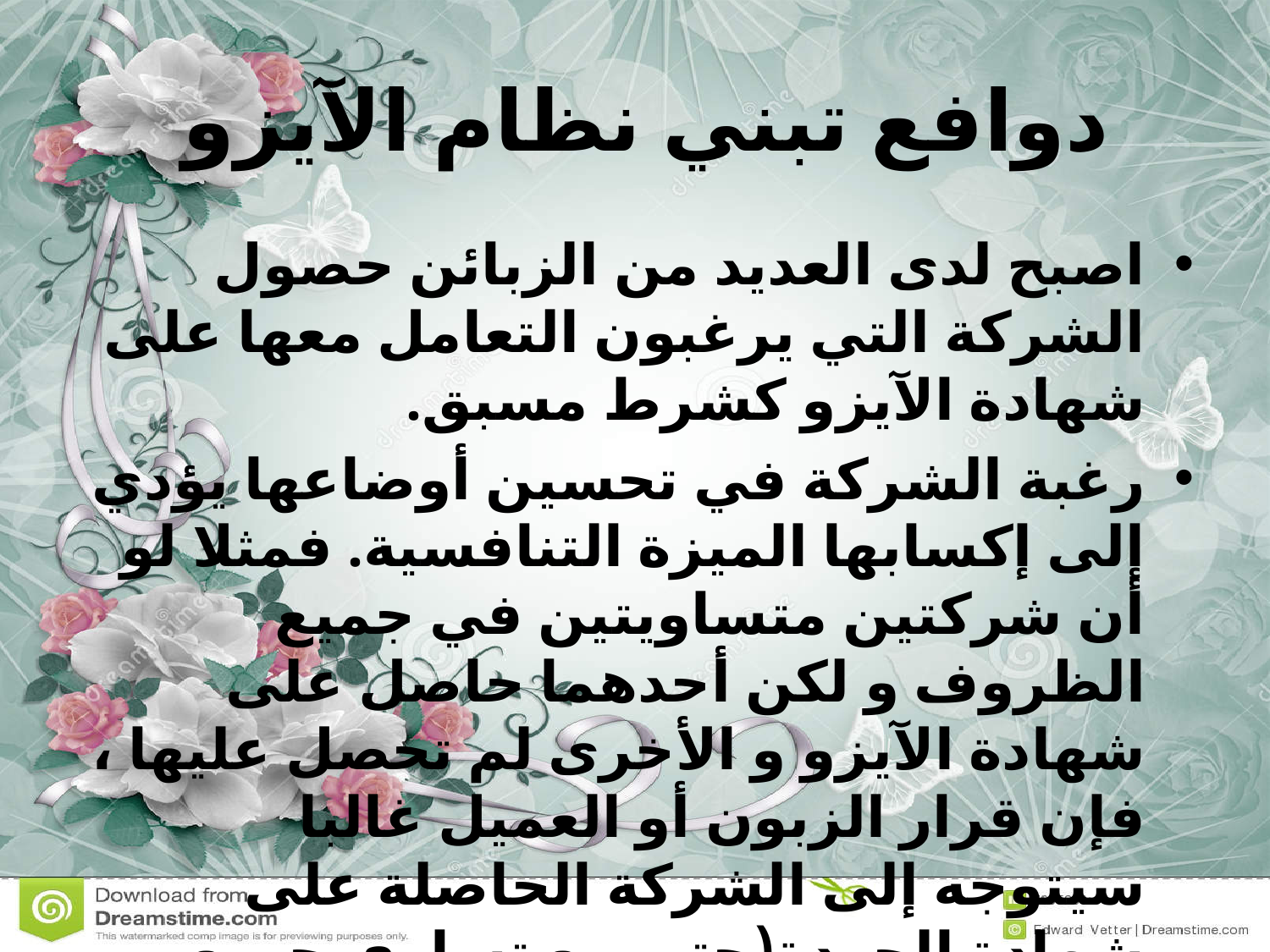

# دوافع تبني نظام الآيزو
اصبح لدى العديد من الزبائن حصول الشركة التي يرغبون التعامل معها على شهادة الآيزو كشرط مسبق.
رغبة الشركة في تحسين أوضاعها يؤدي إلى إكسابها الميزة التنافسية. فمثلا لو أن شركتين متساويتين في جميع الظروف و لكن أحدهما حاصل على شهادة الآيزو و الأخرى لم تحصل عليها ، فإن قرار الزبون أو العميل غالبا سيتوجه إلى الشركة الحاصلة على شهادة الجودة(حتى مع تساوي جميع الظروف). و بالتالي يكسبها ميزة تنافسية.